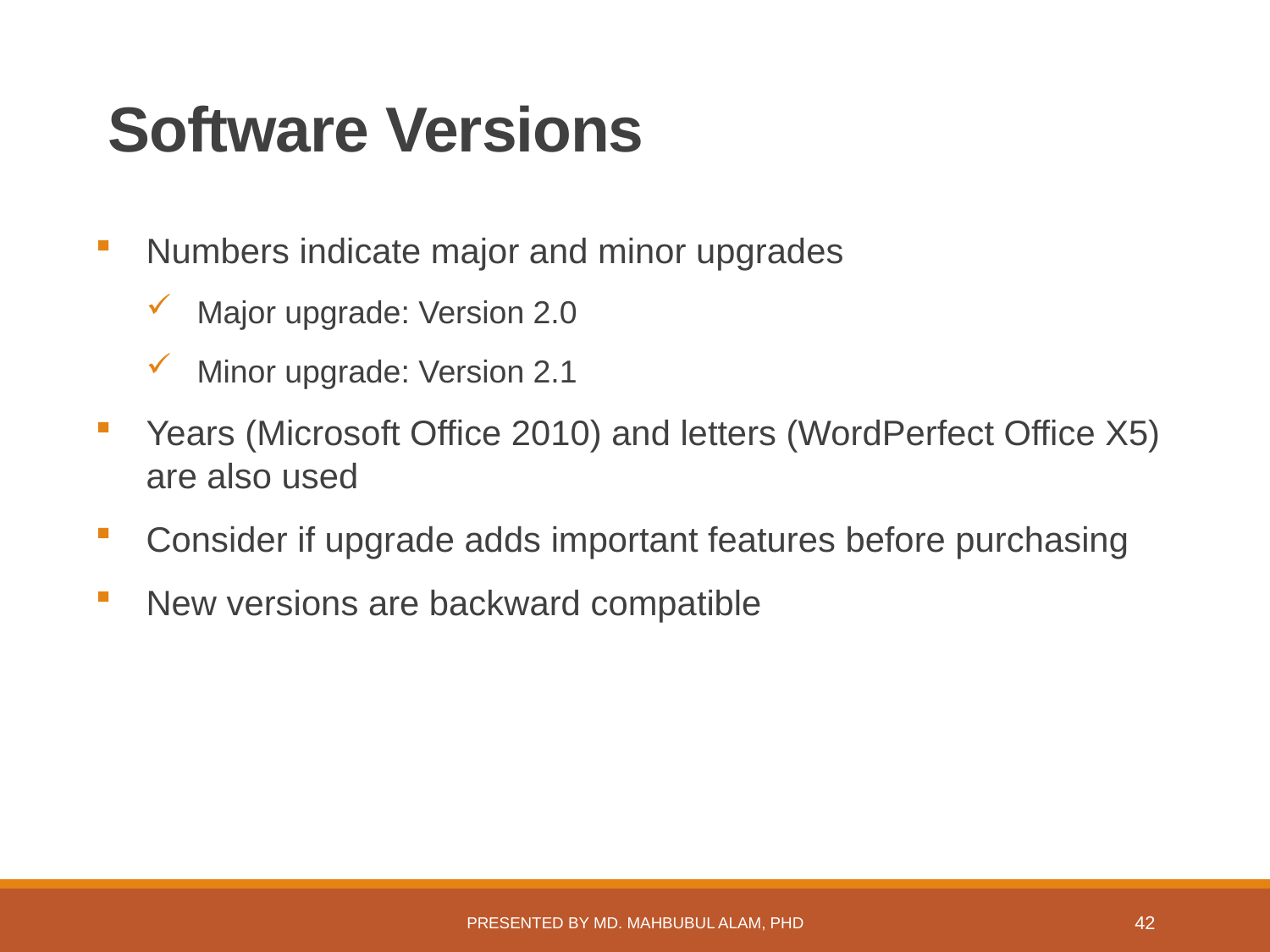

# Software Versions
Numbers indicate major and minor upgrades
Major upgrade: Version 2.0
Minor upgrade: Version 2.1
Years (Microsoft Office 2010) and letters (WordPerfect Office X5) are also used
Consider if upgrade adds important features before purchasing
New versions are backward compatible
Presented by Md. Mahbubul Alam, PhD
42